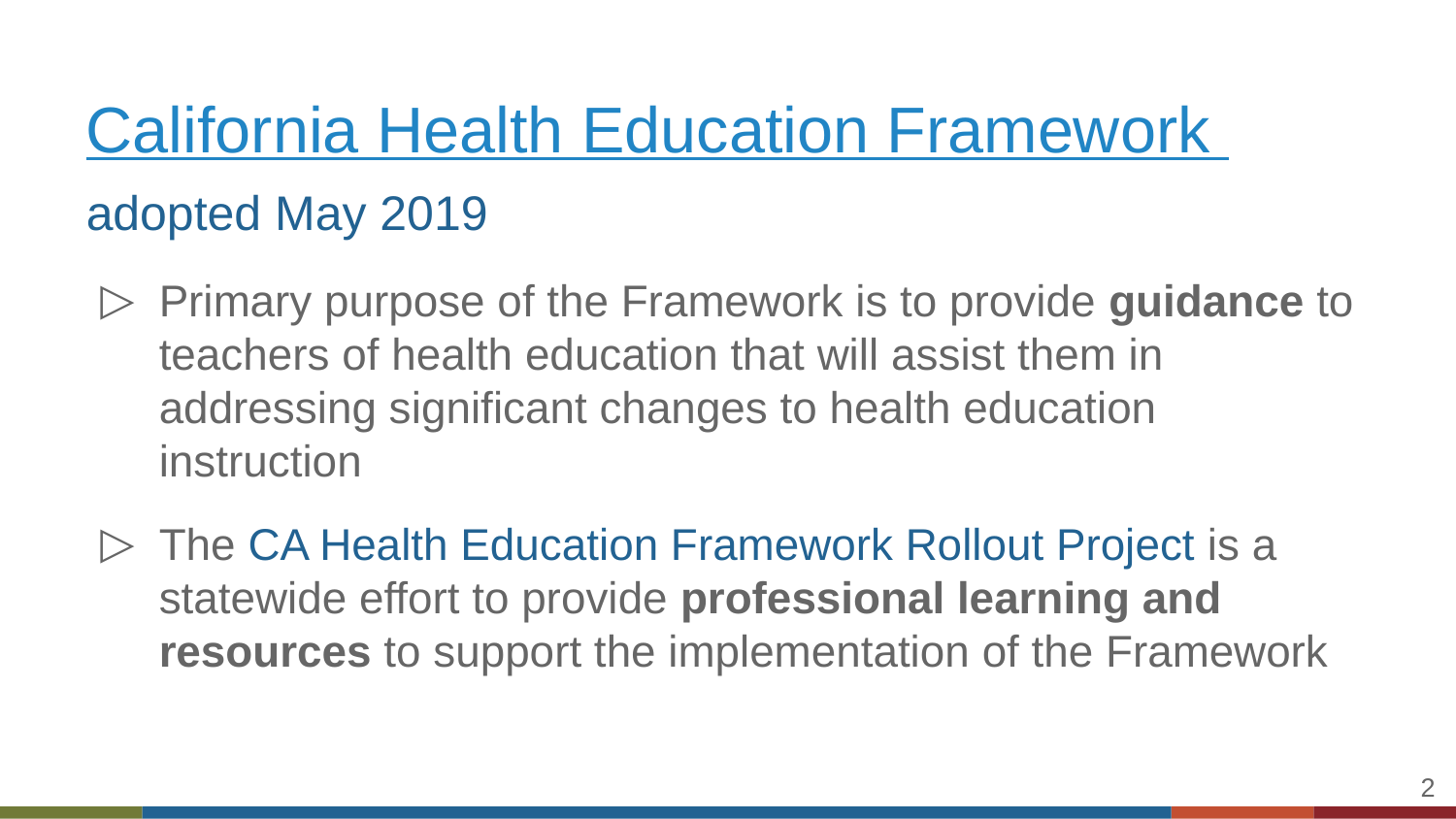

# California Health Education Framework adopted May 2019
Primary purpose of the Framework is to provide guidance to teachers of health education that will assist them in addressing significant changes to health education instruction
The CA Health Education Framework Rollout Project is a statewide effort to provide professional learning and resources to support the implementation of the Framework

2